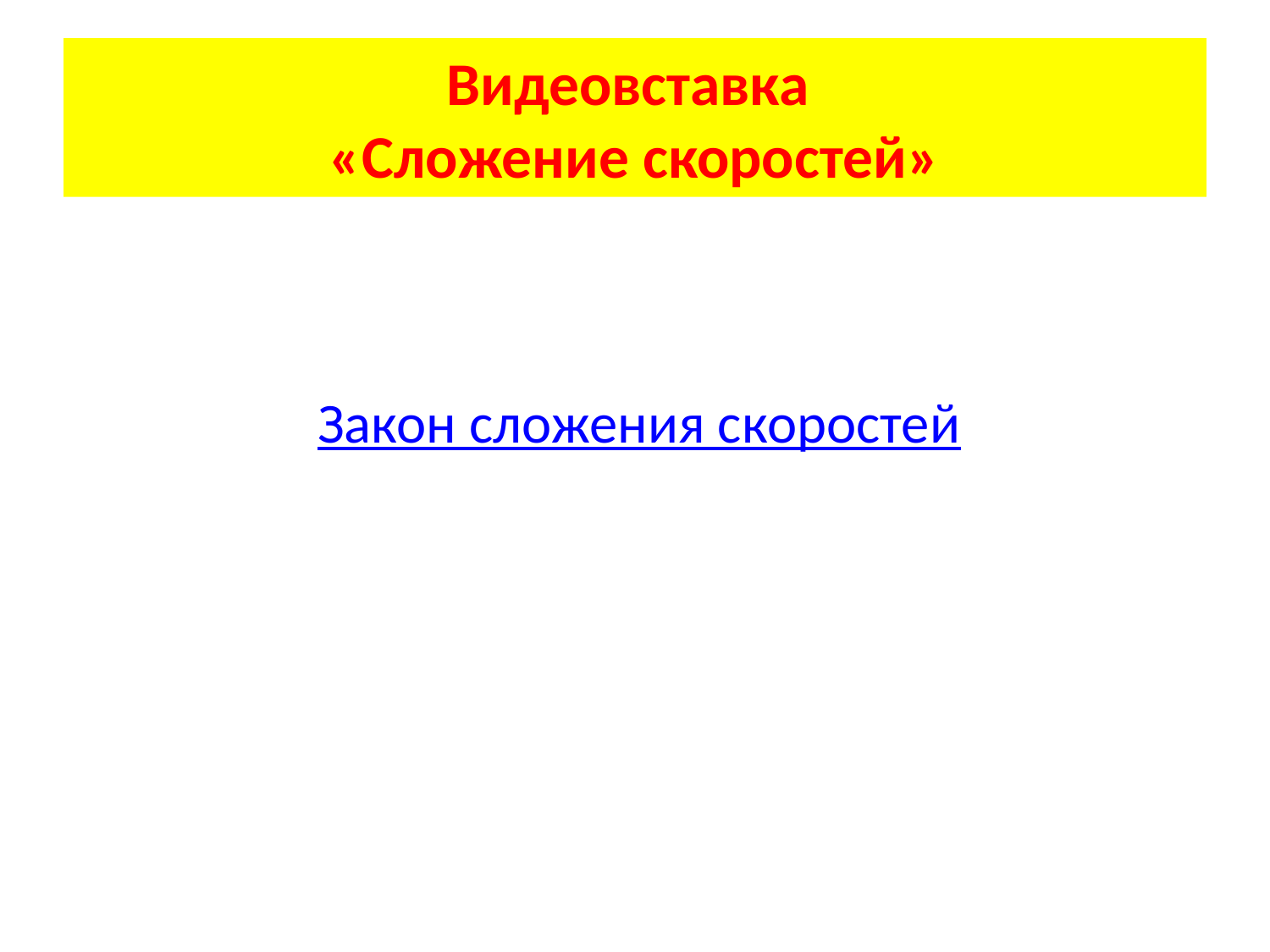

# Видеовставка «Сложение скоростей»

                   Закон сложения скоростей